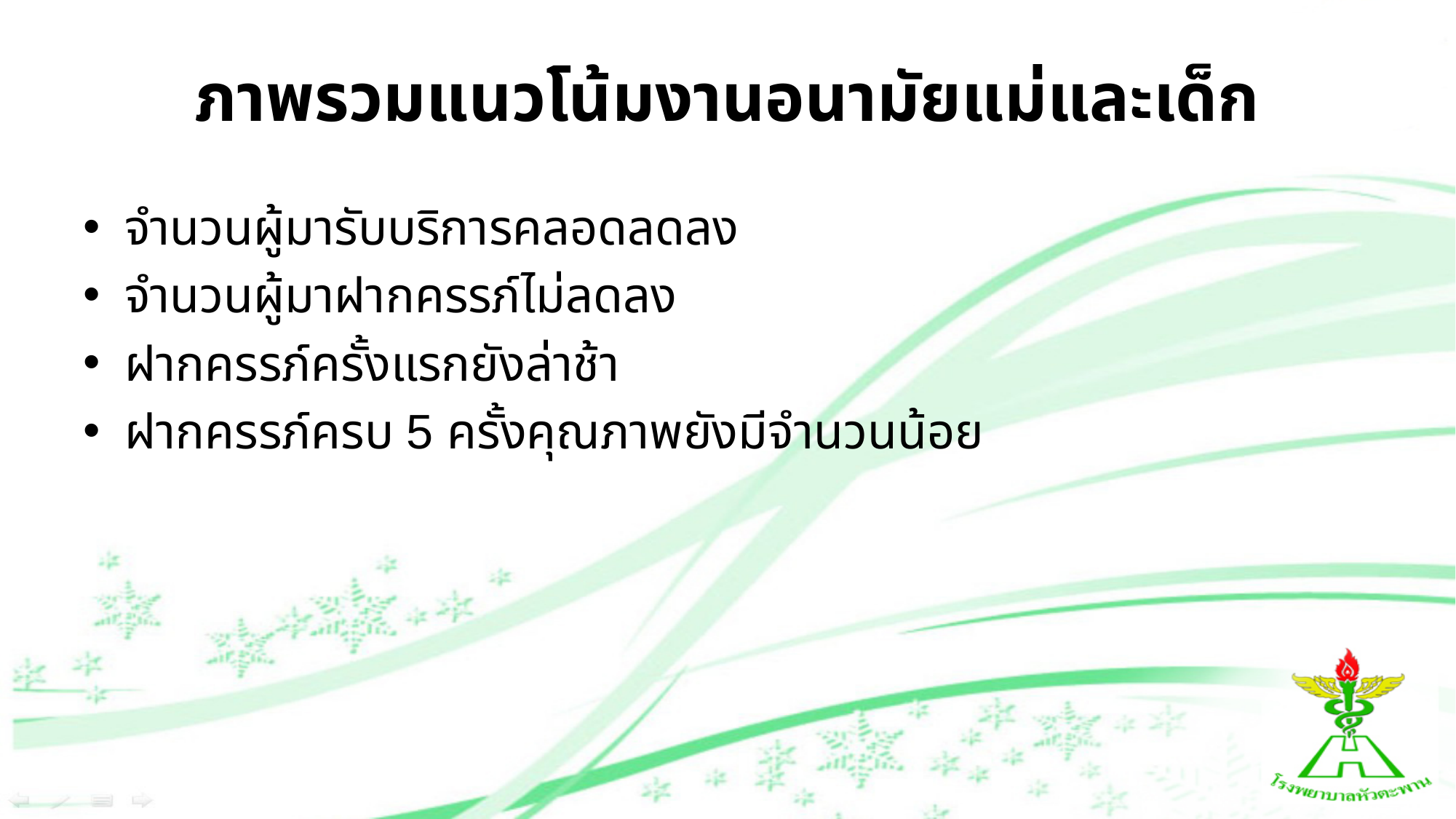

# ภาพรวมแนวโน้มงานอนามัยแม่และเด็ก
จำนวนผู้มารับบริการคลอดลดลง
จำนวนผู้มาฝากครรภ์ไม่ลดลง
ฝากครรภ์ครั้งแรกยังล่าช้า
ฝากครรภ์ครบ 5 ครั้งคุณภาพยังมีจำนวนน้อย